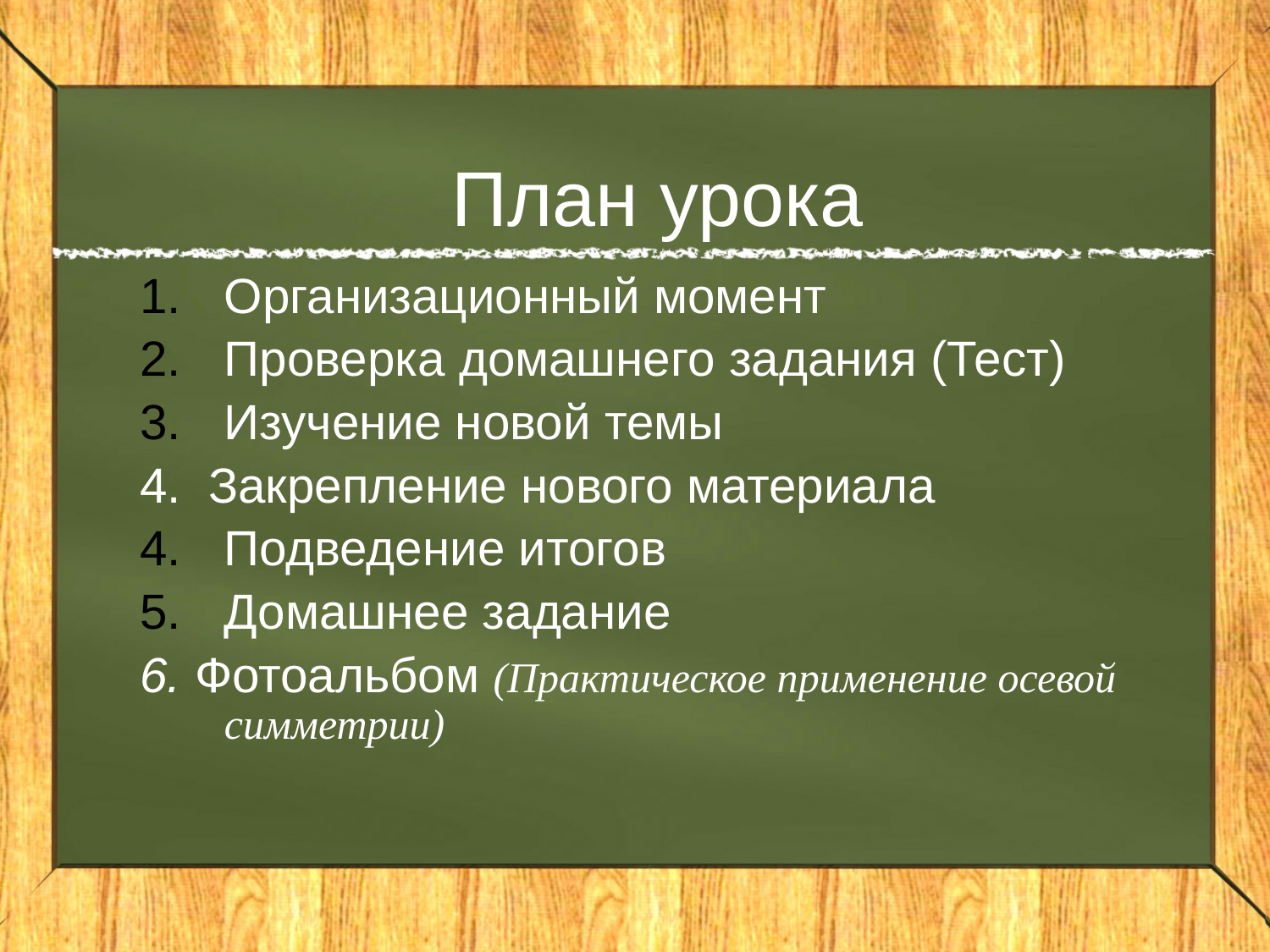

# План урока
Организационный момент
Проверка домашнего задания (Тест)
Изучение новой темы
4.  Закрепление нового материала
Подведение итогов
Домашнее задание
6. Фотоальбом (Практическое применение осевой симметрии)